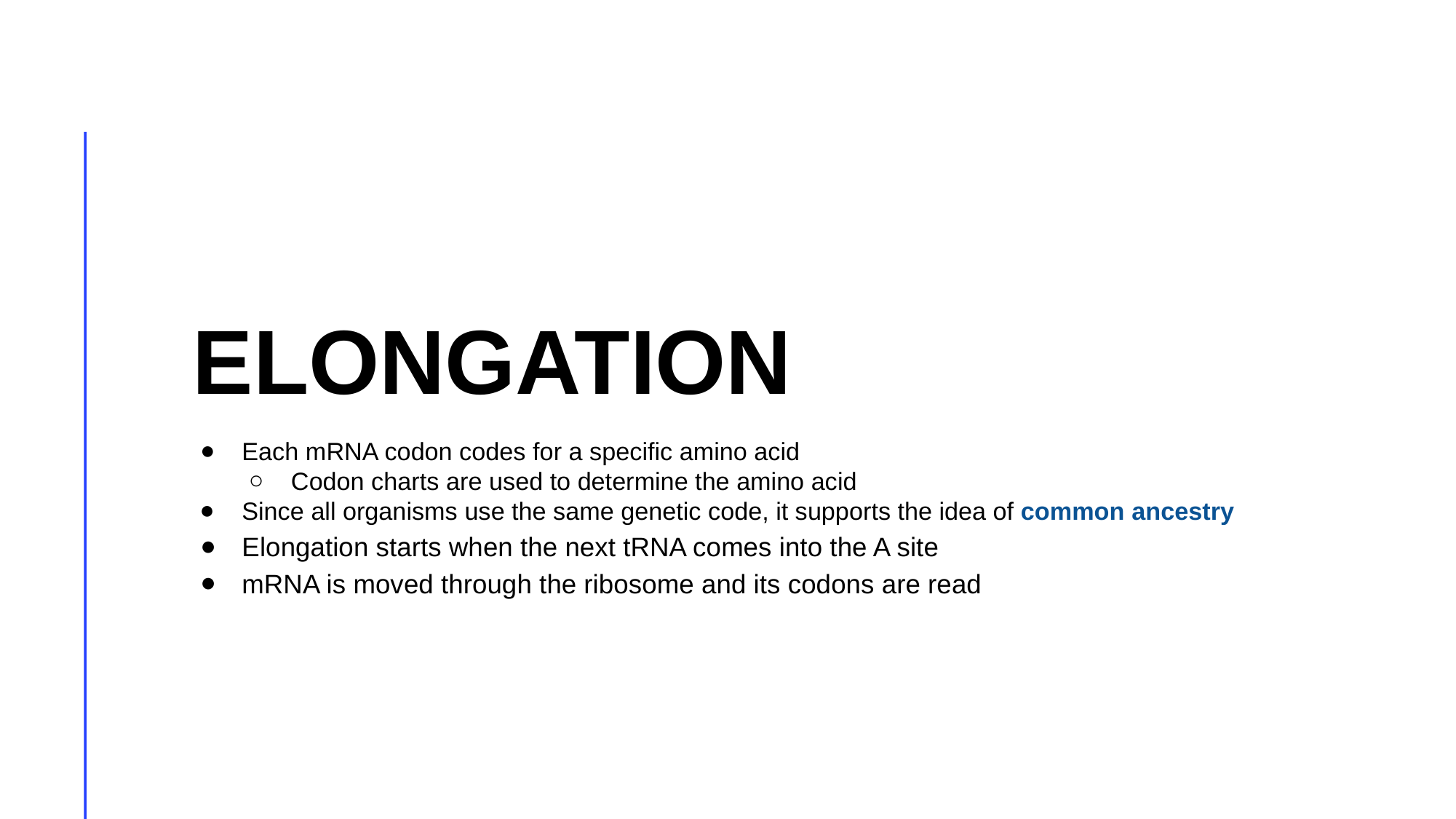

# Elongation
Each mRNA codon codes for a specific amino acid
Codon charts are used to determine the amino acid
Since all organisms use the same genetic code, it supports the idea of common ancestry
Elongation starts when the next tRNA comes into the A site
mRNA is moved through the ribosome and its codons are read